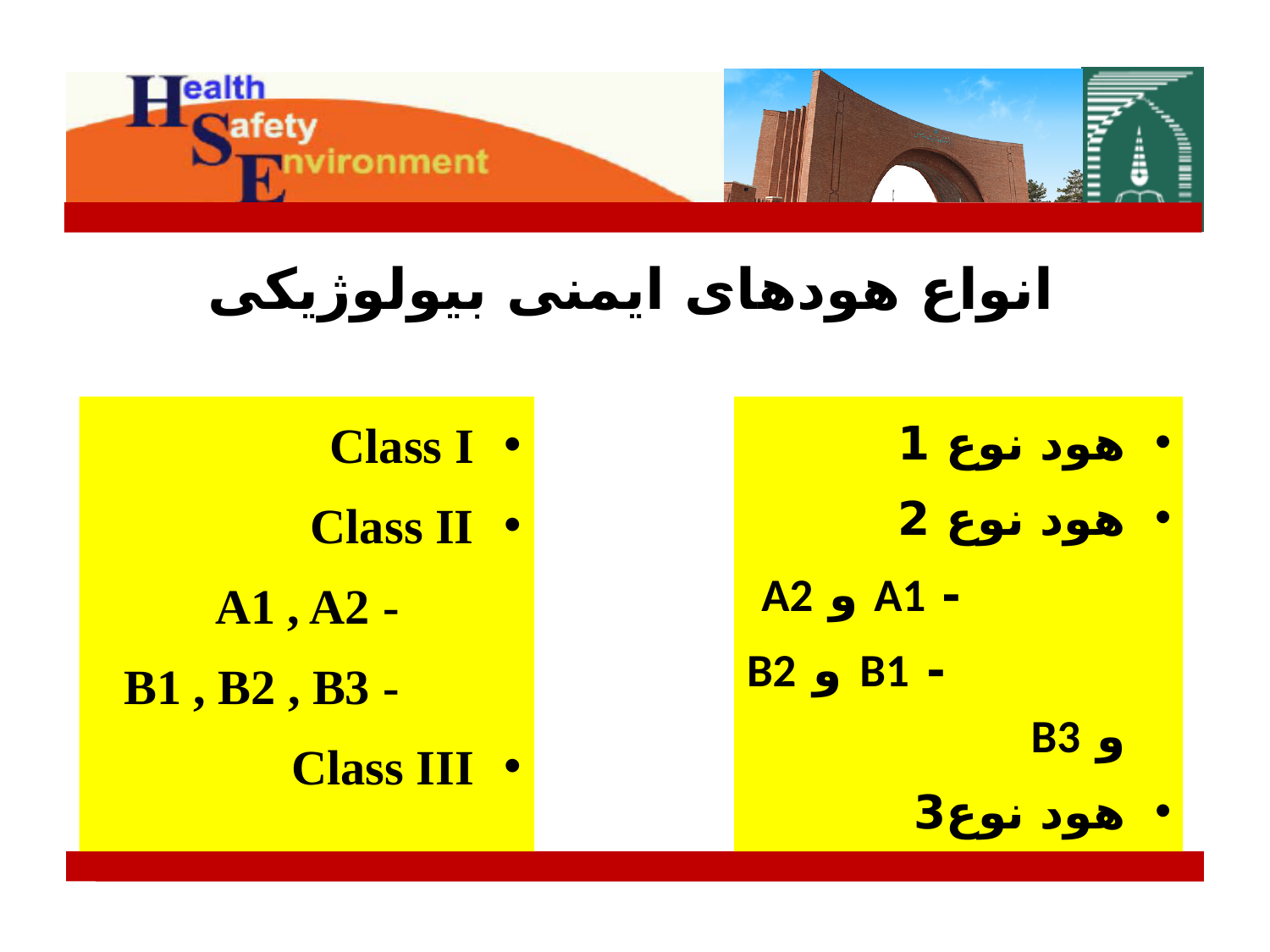

# انواع هودهای ایمنی بیولوژیکی
Class I
Class II
          - A1 , A2
          - B1 , B2 , B3
Class III
هود نوع 1
هود نوع 2
             - A1 و A2
             - B1 و B2 و B3
هود نوع3